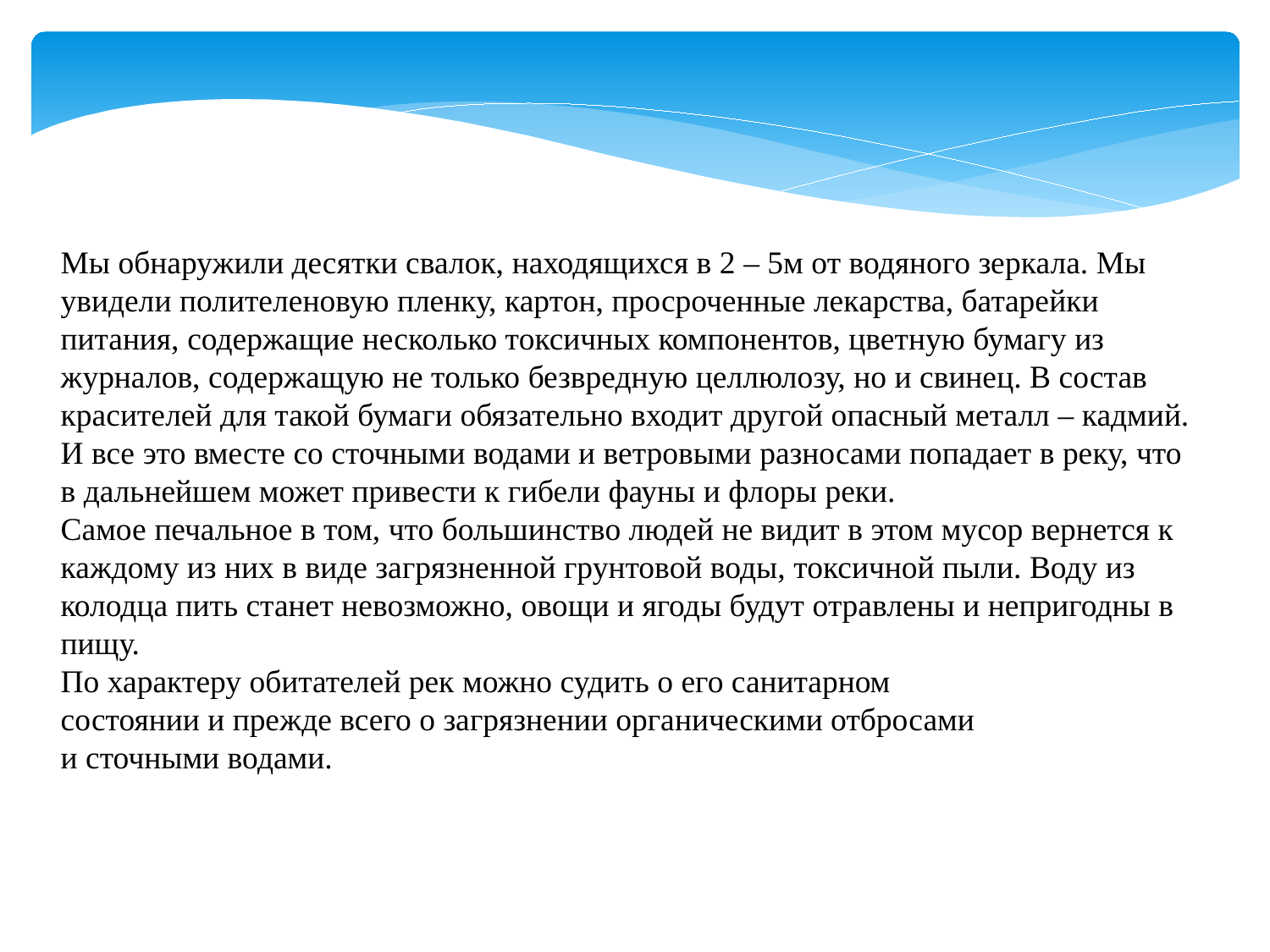

Мы обнаружили десятки свалок, находящихся в 2 – 5м от водяного зеркала. Мы увидели полителеновую пленку, картон, просроченные лекарства, батарейки питания, содержащие несколько токсичных компонентов, цветную бумагу из журналов, содержащую не только безвредную целлюлозу, но и свинец. В состав красителей для такой бумаги обязательно входит другой опасный металл – кадмий. И все это вместе со сточными водами и ветровыми разносами попадает в реку, что в дальнейшем может привести к гибели фауны и флоры реки.
Самое печальное в том, что большинство людей не видит в этом мусор вернется к каждому из них в виде загрязненной грунтовой воды, токсичной пыли. Воду из колодца пить станет невозможно, овощи и ягоды будут отравлены и непригодны в пищу.
По характеру обитателей рек можно судить о его санитарном
состоянии и прежде всего о загрязнении органическими отбросами
и сточными водами.